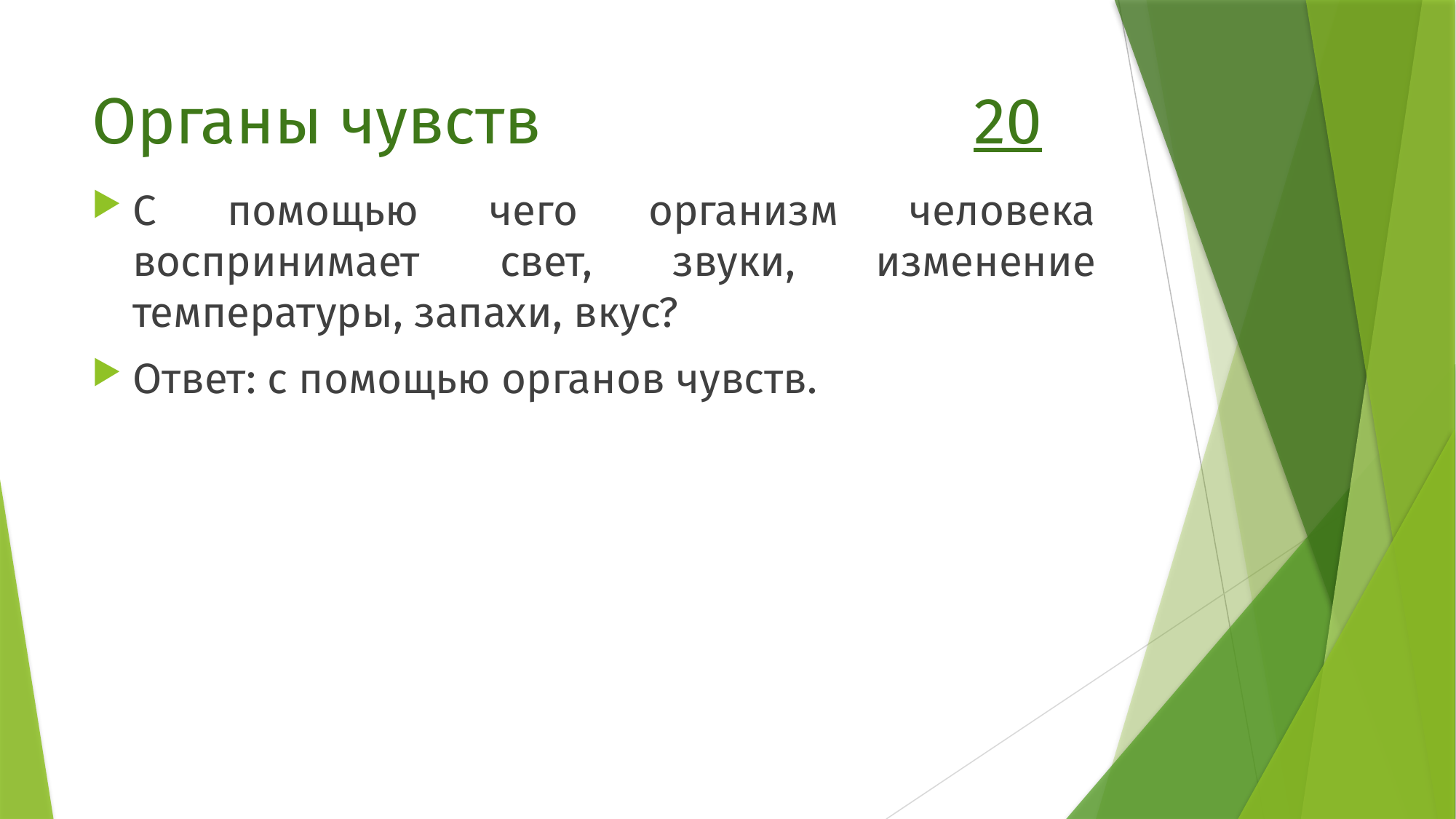

# Органы чувств                         20
С помощью чего организм человека воспринимает свет, звуки, изменение температуры, запахи, вкус?
Ответ: с помощью органов чувств.